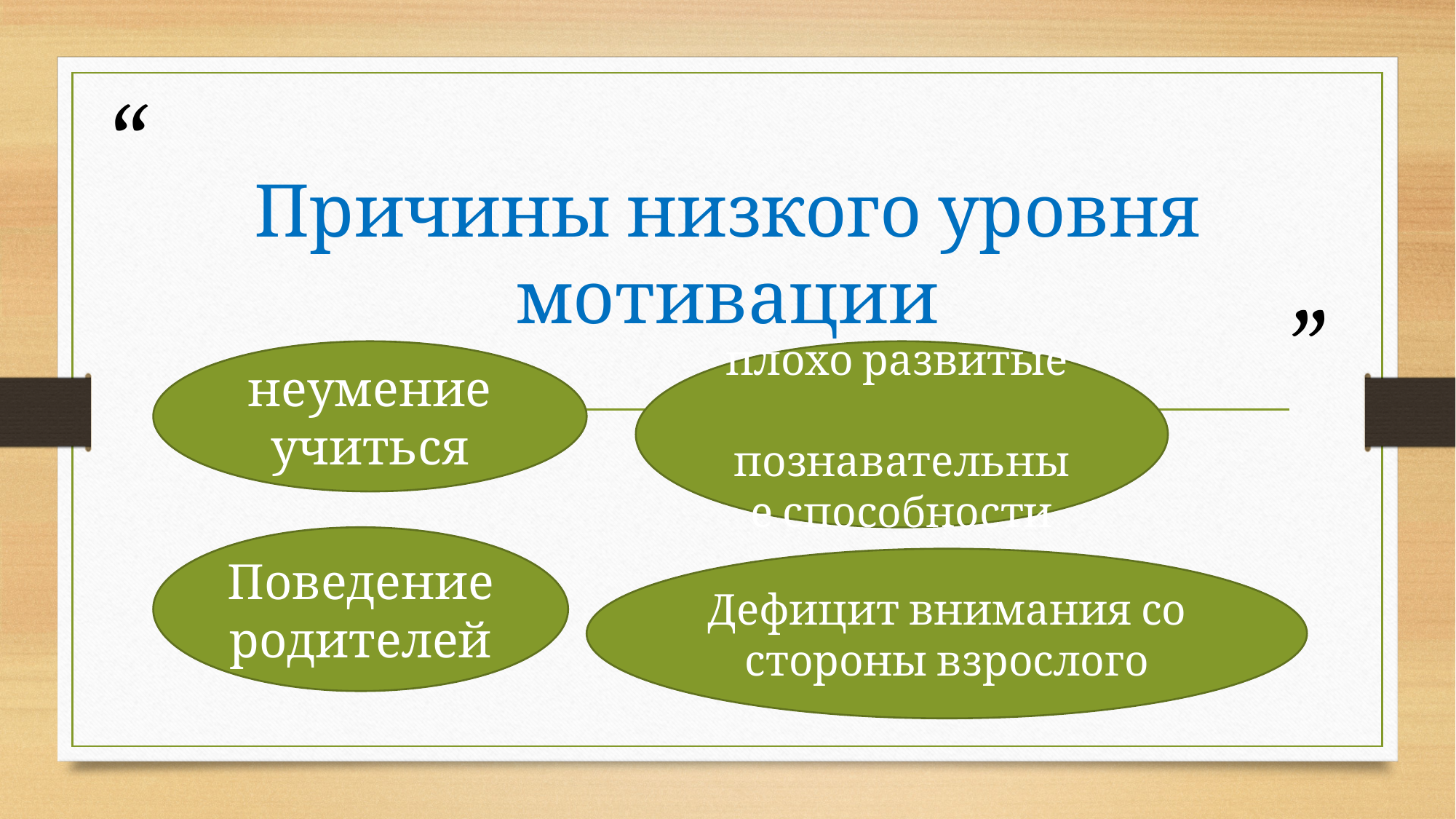

# Причины низкого уровня мотивации
неумение учиться
плохо развитые       познавательные способности
Поведение родителей
Дефицит внимания со стороны взрослого